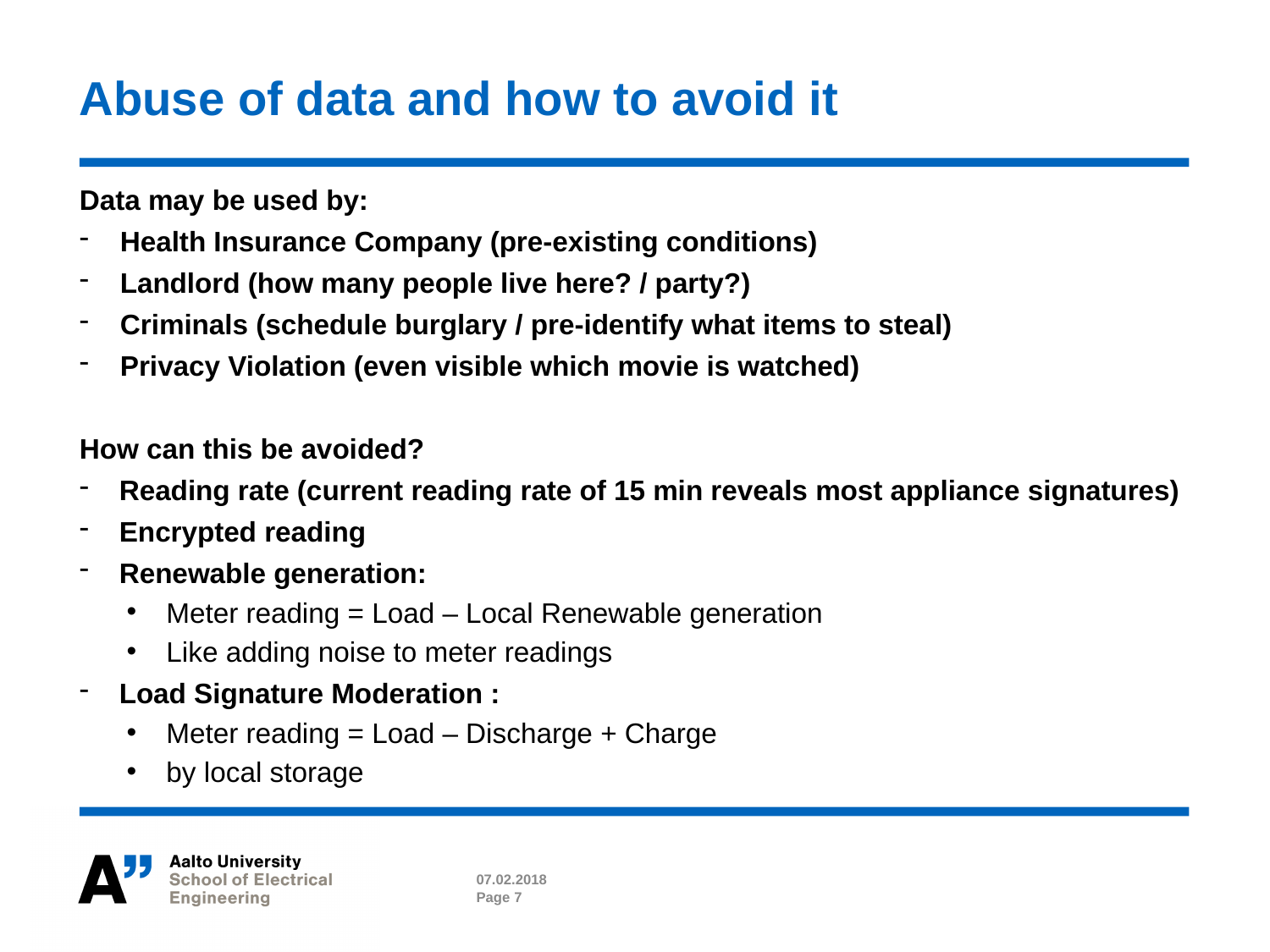

# Abuse of data and how to avoid it
Data may be used by:
Health Insurance Company (pre-existing conditions)
Landlord (how many people live here? / party?)
Criminals (schedule burglary / pre-identify what items to steal)
Privacy Violation (even visible which movie is watched)

How can this be avoided?
Reading rate (current reading rate of 15 min reveals most appliance signatures)
Encrypted reading
Renewable generation:
Meter reading = Load – Local Renewable generation
Like adding noise to meter readings
Load Signature Moderation :
Meter reading = Load – Discharge + Charge
by local storage

07.02.2018
Page 7